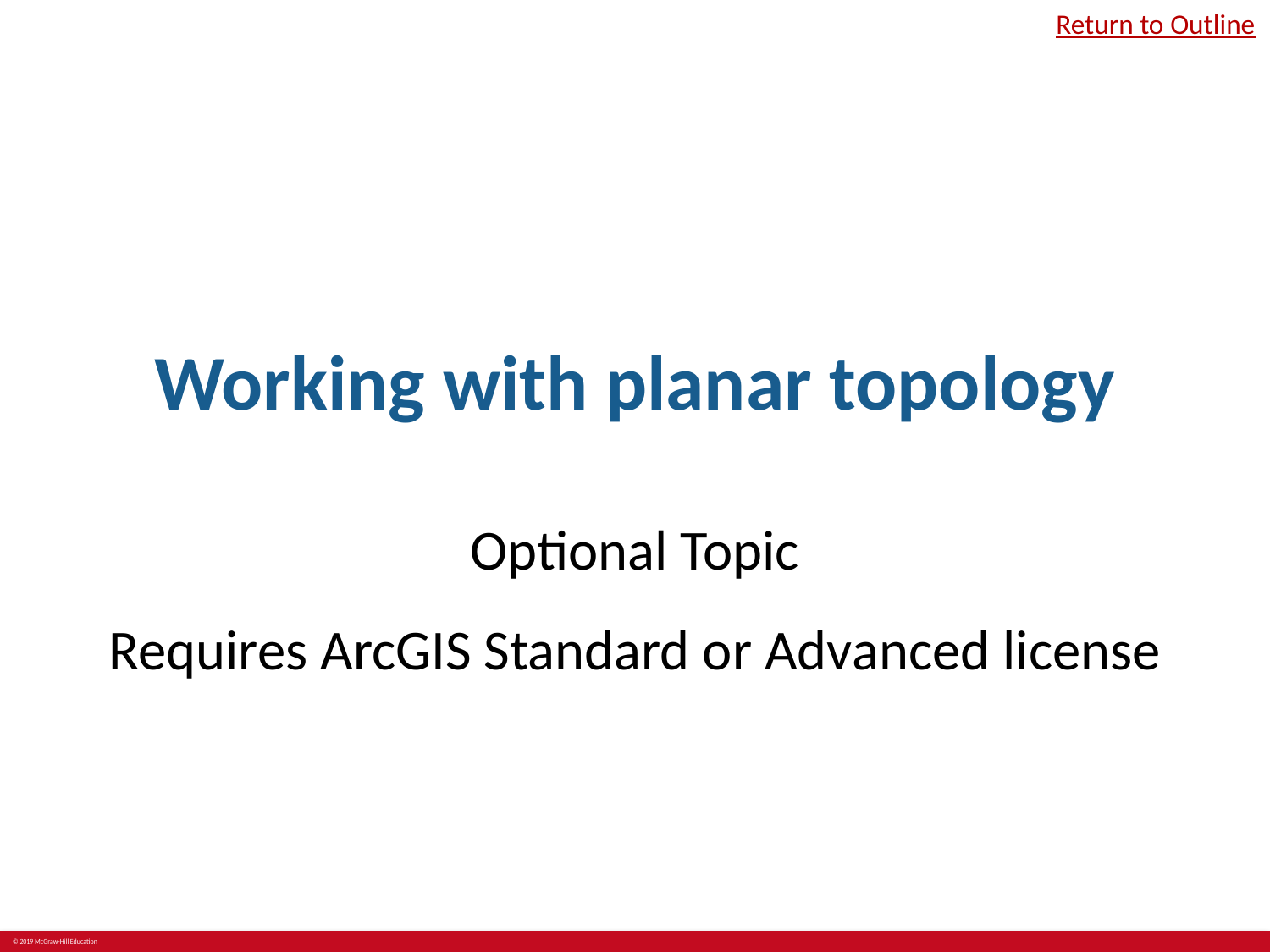

Return to Outline
# Working with planar topology
Optional Topic
Requires ArcGIS Standard or Advanced license